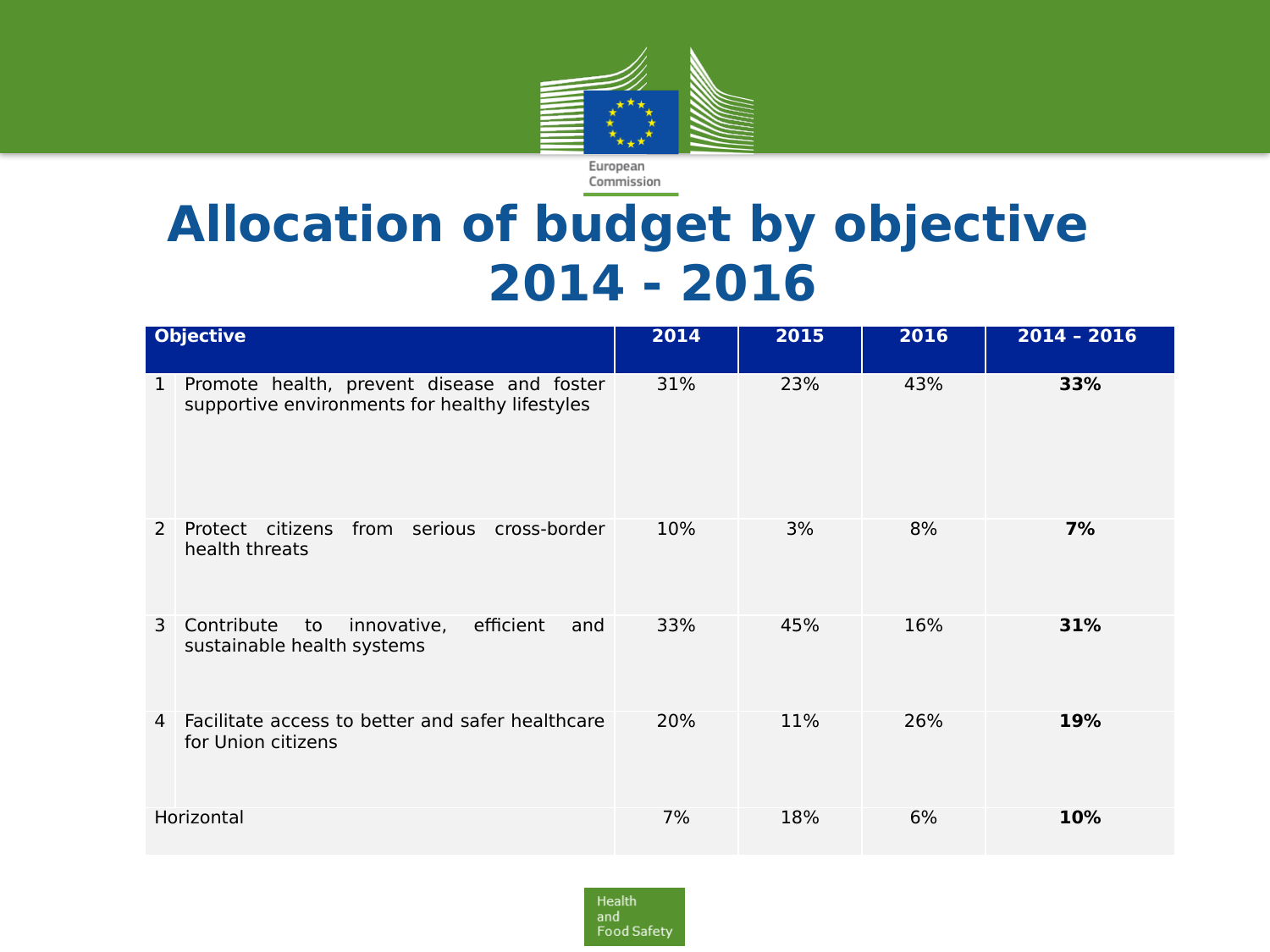

# Allocation of budget by objective 2014 - 2016
| Objective |  | 2014 | 2015 | 2016 | 2014 – 2016 |
| --- | --- | --- | --- | --- | --- |
| 1 | Promote health, prevent disease and foster supportive environments for healthy lifestyles | 31% | 23% | 43% | 33% |
| 2 | Protect citizens from serious cross-border health threats | 10% | 3% | 8% | 7% |
| 3 | Contribute to innovative, efficient and sustainable health systems | 33% | 45% | 16% | 31% |
| 4 | Facilitate access to better and safer healthcare for Union citizens | 20% | 11% | 26% | 19% |
| Horizontal |  | 7% | 18% | 6% | 10% |